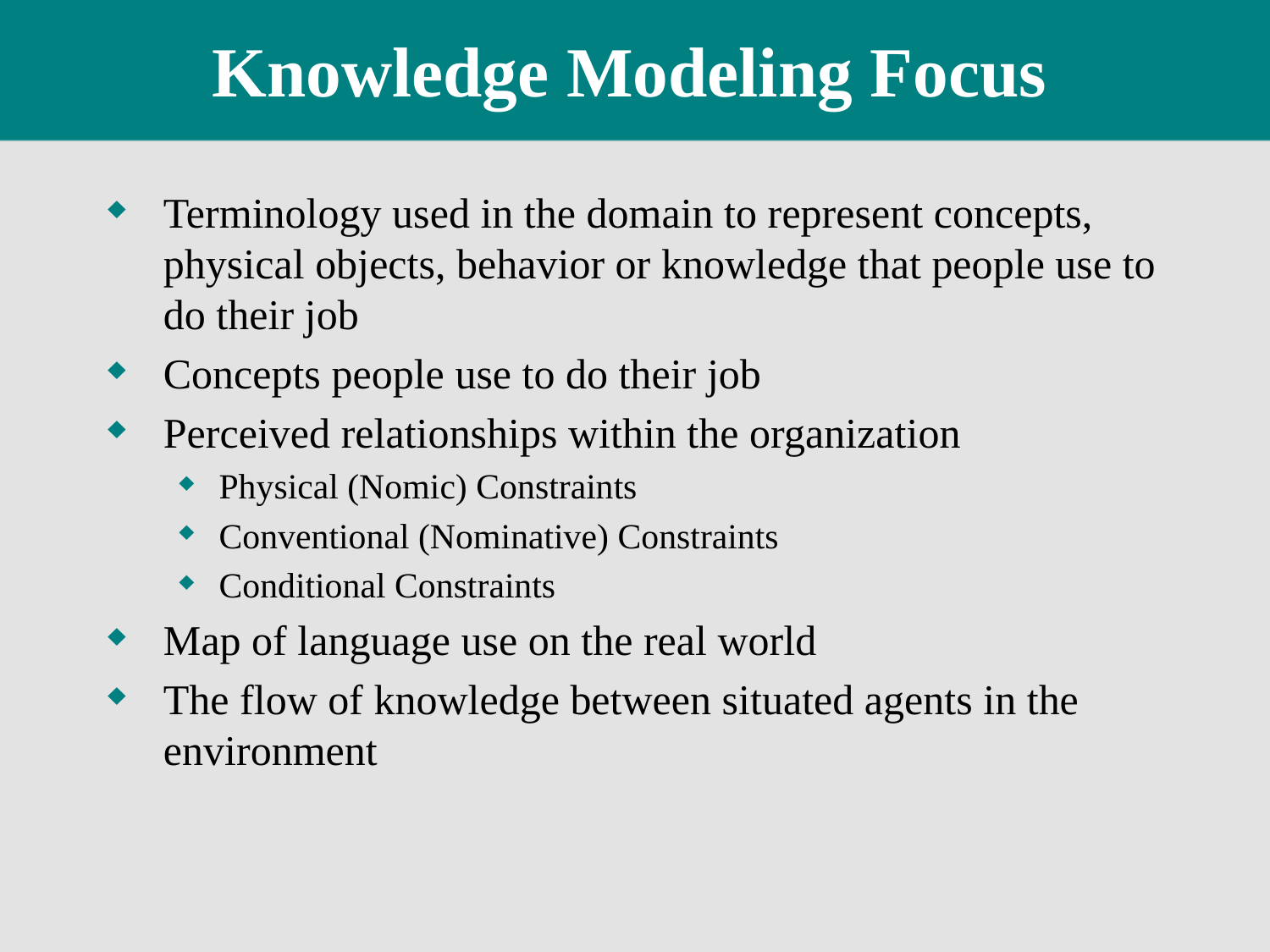

# Knowledge Modeling Focus
Terminology used in the domain to represent concepts, physical objects, behavior or knowledge that people use to do their job
Concepts people use to do their job
Perceived relationships within the organization
Physical (Nomic) Constraints
Conventional (Nominative) Constraints
Conditional Constraints
Map of language use on the real world
The flow of knowledge between situated agents in the environment